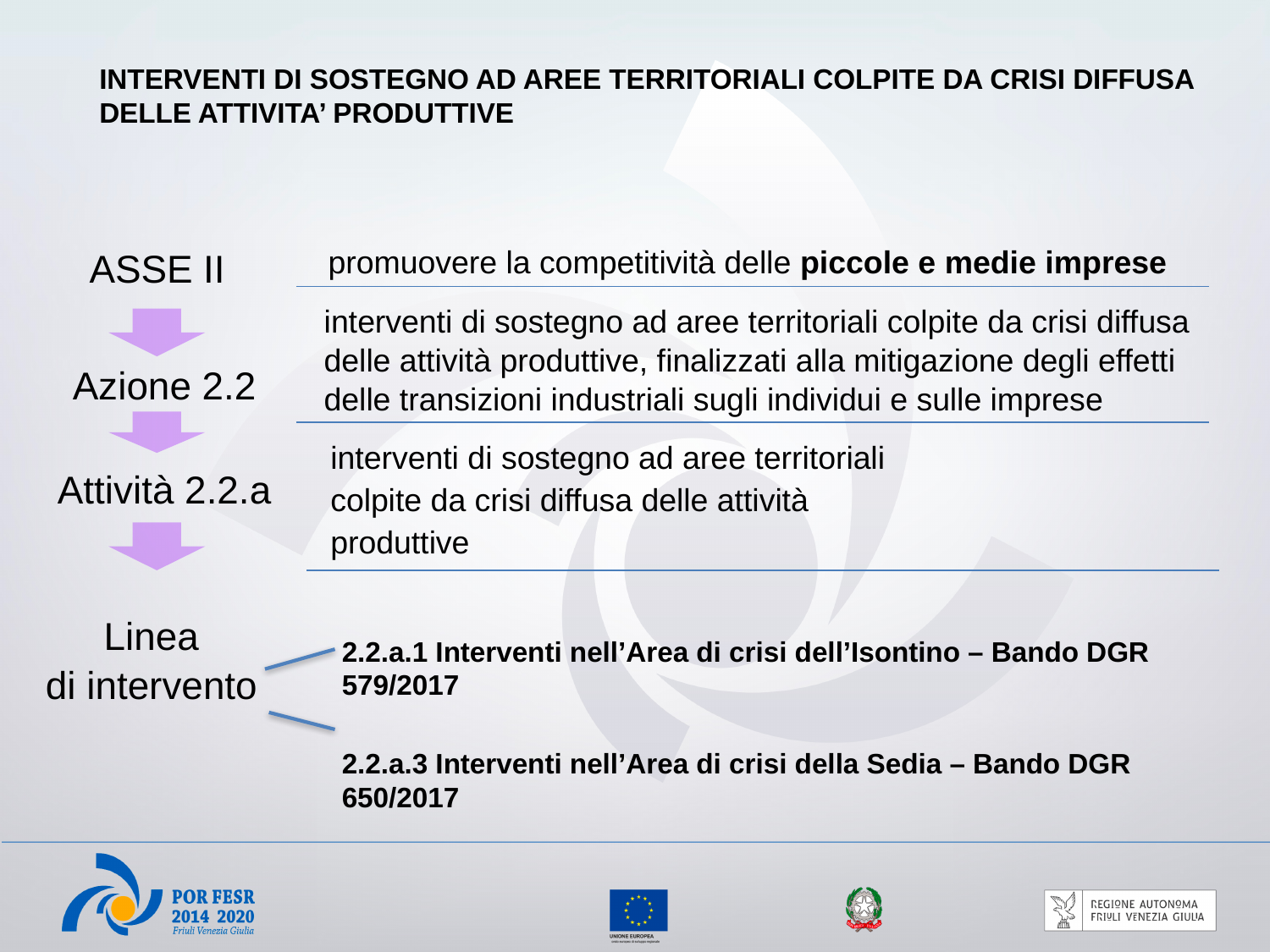

INTERVENTI DI SOSTEGNO AD AREE TERRITORIALI COLPITE DA CRISI DIFFUSA DELLE ATTIVITA’ PRODUTTIVE
promuovere la competitività delle piccole e medie imprese

ASSE II

interventi di sostegno ad aree territoriali colpite da crisi diffusa delle attività produttive, finalizzati alla mitigazione degli effetti delle transizioni industriali sugli individui e sulle imprese
Azione 2.2

interventi di sostegno ad aree territoriali colpite da crisi diffusa delle attività produttive
Attività 2.2.a

Linea
di intervento
2.2.a.1 Interventi nell’Area di crisi dell’Isontino – Bando DGR 579/2017

2.2.a.3 Interventi nell’Area di crisi della Sedia – Bando DGR 650/2017